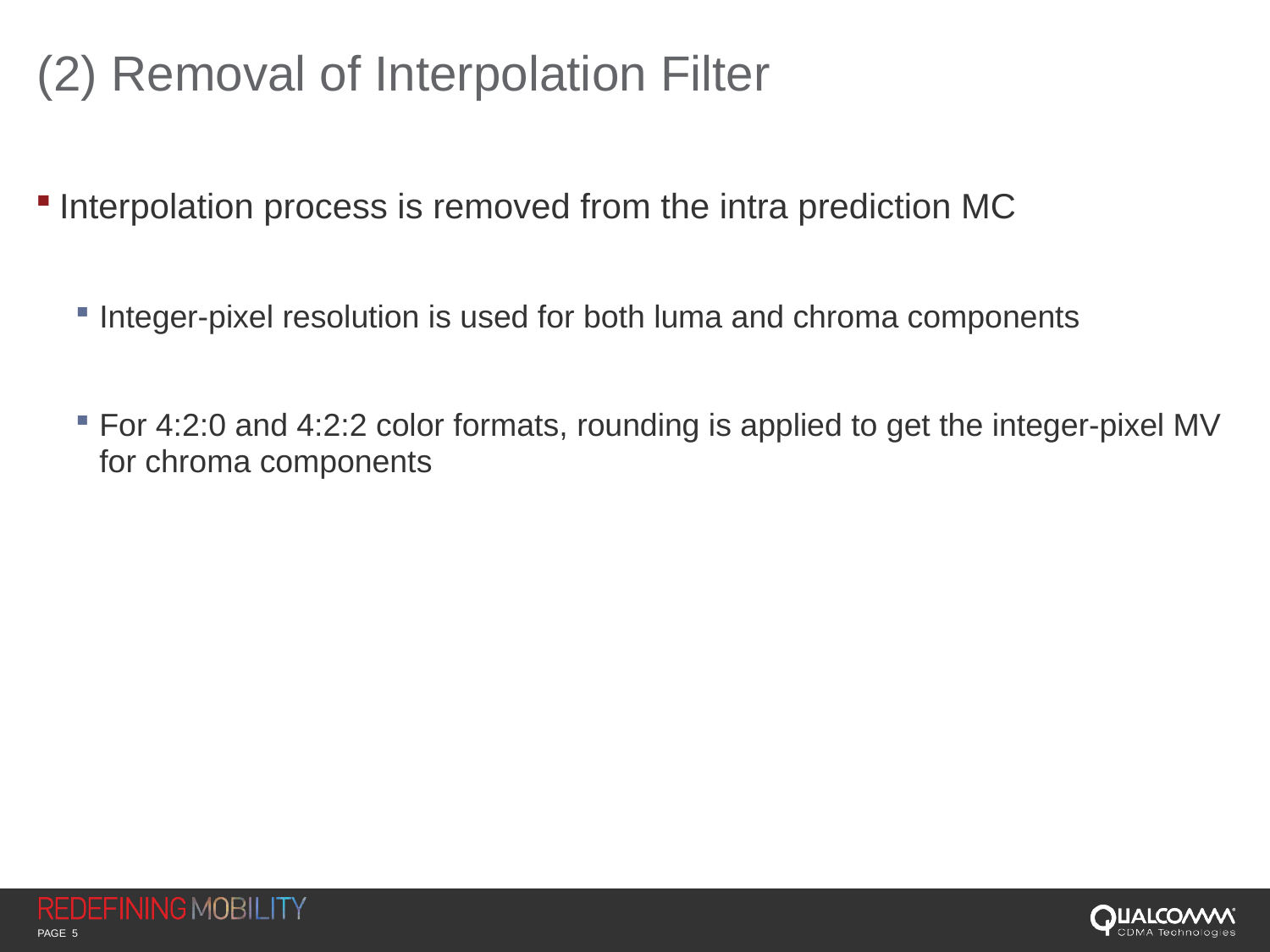

# (2) Removal of Interpolation Filter

Interpolation process is removed from the intra prediction MC

Integer-pixel resolution is used for both luma and chroma components

For 4:2:0 and 4:2:2 color formats, rounding is applied to get the integer-pixel MV for chroma components